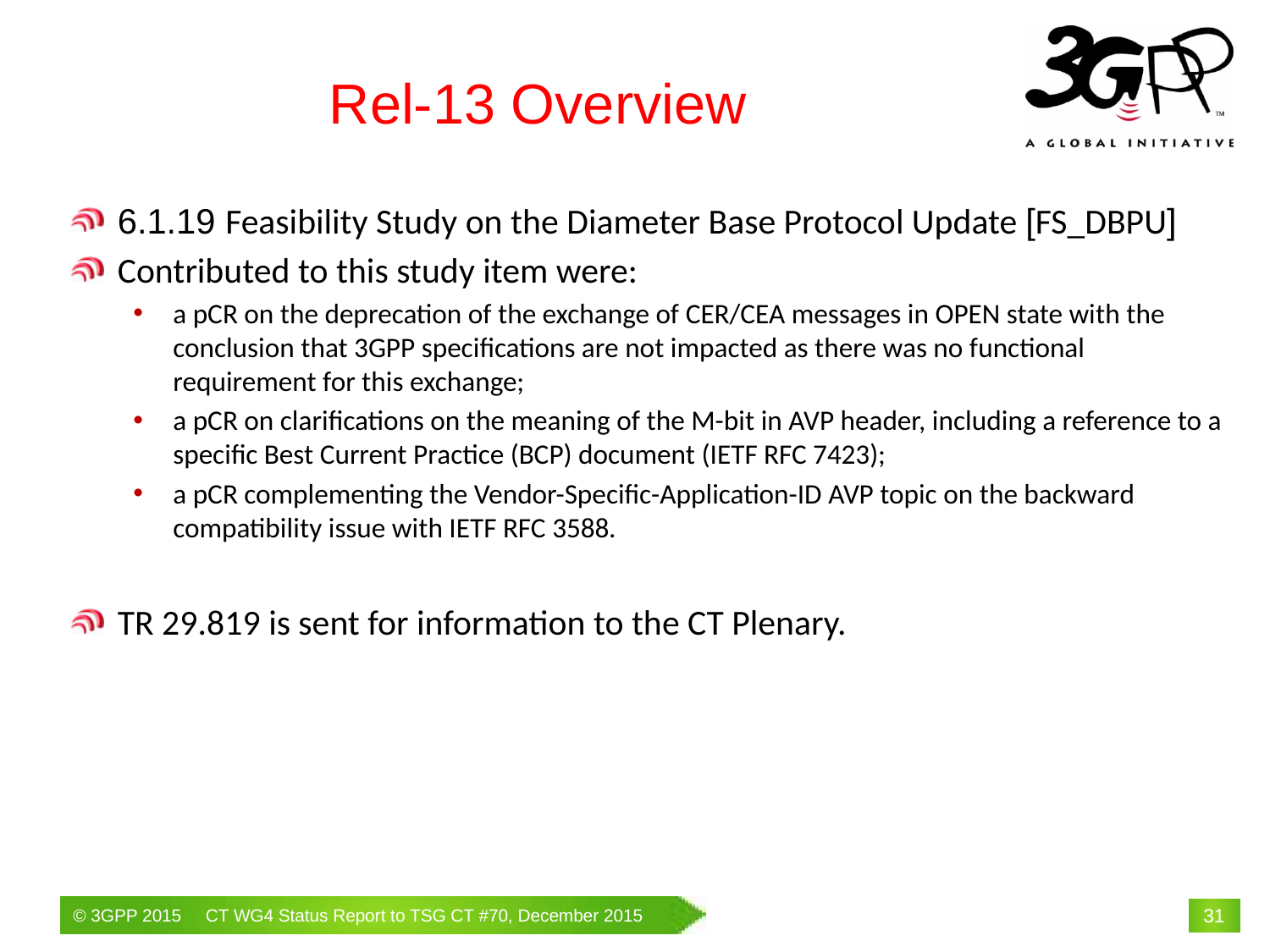

# Rel-13 Overview
6.1.19 Feasibility Study on the Diameter Base Protocol Update [FS_DBPU]
Contributed to this study item were:
a pCR on the deprecation of the exchange of CER/CEA messages in OPEN state with the conclusion that 3GPP specifications are not impacted as there was no functional requirement for this exchange;
a pCR on clarifications on the meaning of the M-bit in AVP header, including a reference to a specific Best Current Practice (BCP) document (IETF RFC 7423);
a pCR complementing the Vendor-Specific-Application-ID AVP topic on the backward compatibility issue with IETF RFC 3588.

TR 29.819 is sent for information to the CT Plenary.